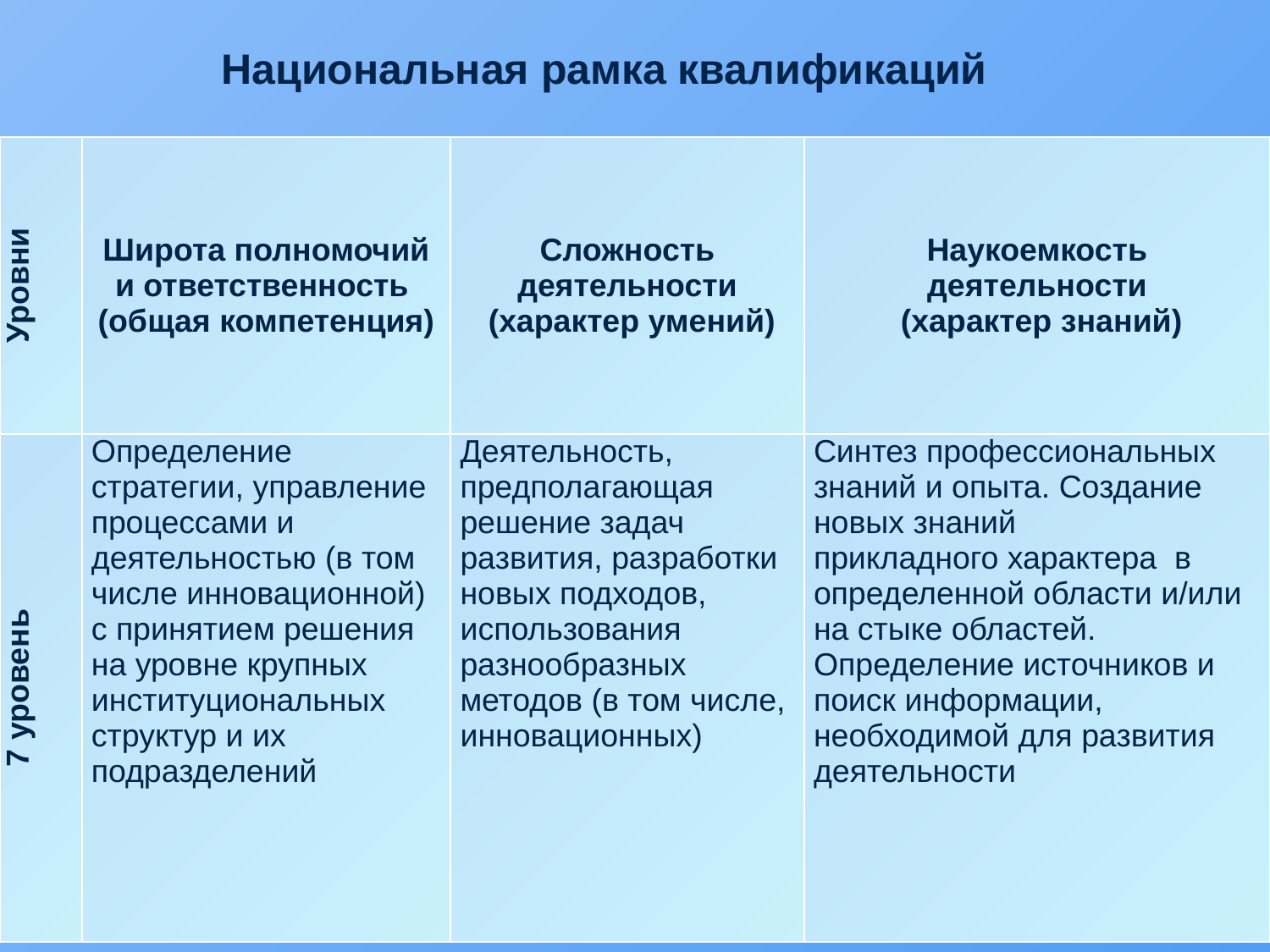

Национальная рамка квалификаций
| Уровни | Широта полномочий и ответственность (общая компетенция) | Сложность деятельности (характер умений) | Наукоемкость деятельности (характер знаний) |
| --- | --- | --- | --- |
| 7 уровень | Определение стратегии, управление процессами и деятельностью (в том числе инновационной) с принятием решения на уровне крупных институциональных структур и их подразделений | Деятельность, предполагающая решение задач развития, разработки новых подходов, использования разнообразных методов (в том числе, инновационных) | Синтез профессиональных знаний и опыта. Создание новых знаний прикладного характера в определенной области и/или на стыке областей. Определение источников и поиск информации, необходимой для развития деятельности |